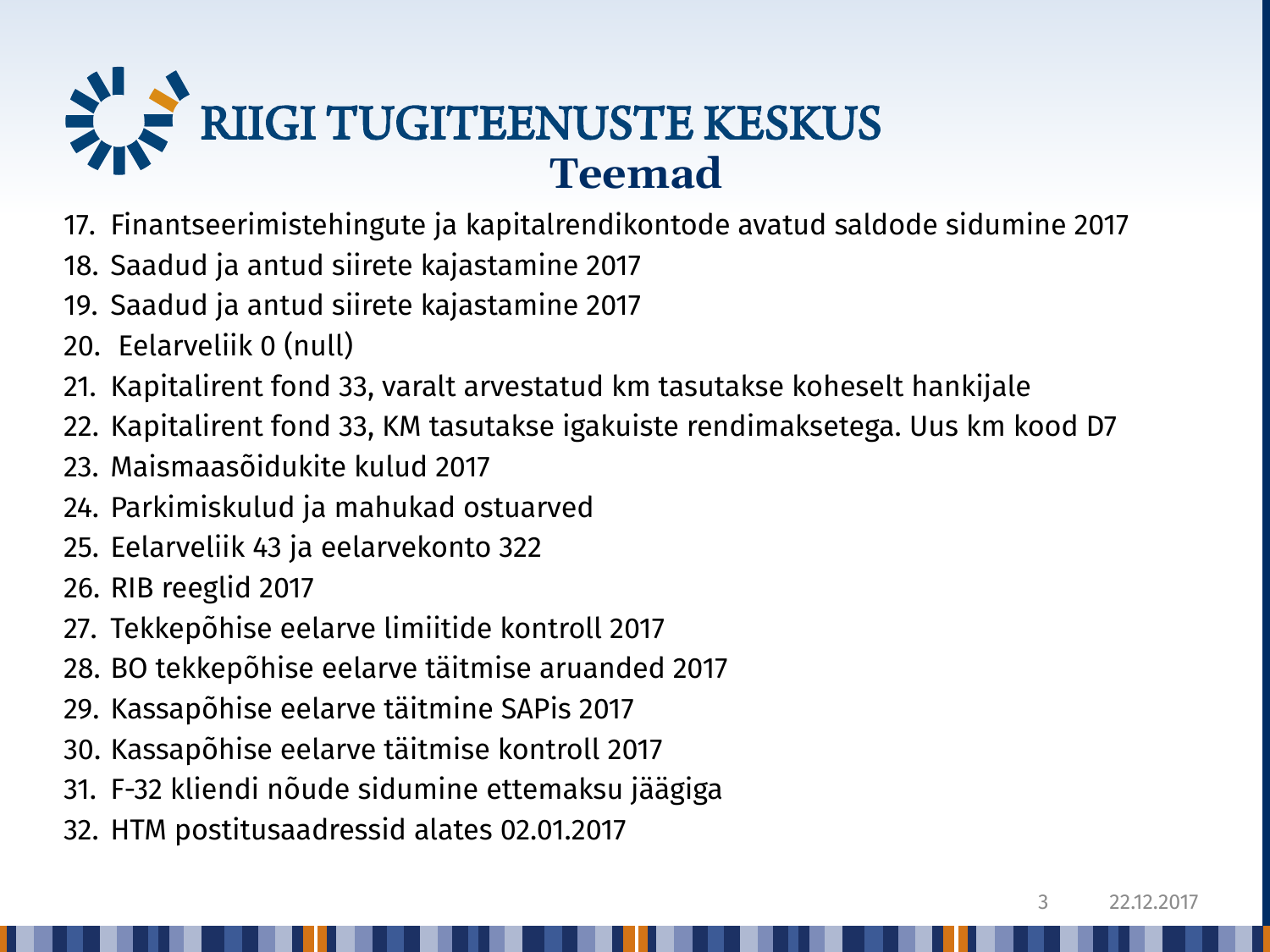

# Teemad
Finantseerimistehingute ja kapitalrendikontode avatud saldode sidumine 2017
Saadud ja antud siirete kajastamine 2017
Saadud ja antud siirete kajastamine 2017
 Eelarveliik 0 (null)
Kapitalirent fond 33, varalt arvestatud km tasutakse koheselt hankijale
Kapitalirent fond 33, KM tasutakse igakuiste rendimaksetega. Uus km kood D7
Maismaasõidukite kulud 2017
Parkimiskulud ja mahukad ostuarved
Eelarveliik 43 ja eelarvekonto 322
RIB reeglid 2017
Tekkepõhise eelarve limiitide kontroll 2017
BO tekkepõhise eelarve täitmise aruanded 2017
Kassapõhise eelarve täitmine SAPis 2017
Kassapõhise eelarve täitmise kontroll 2017
F-32 kliendi nõude sidumine ettemaksu jäägiga
HTM postitusaadressid alates 02.01.2017
3
22.12.2017